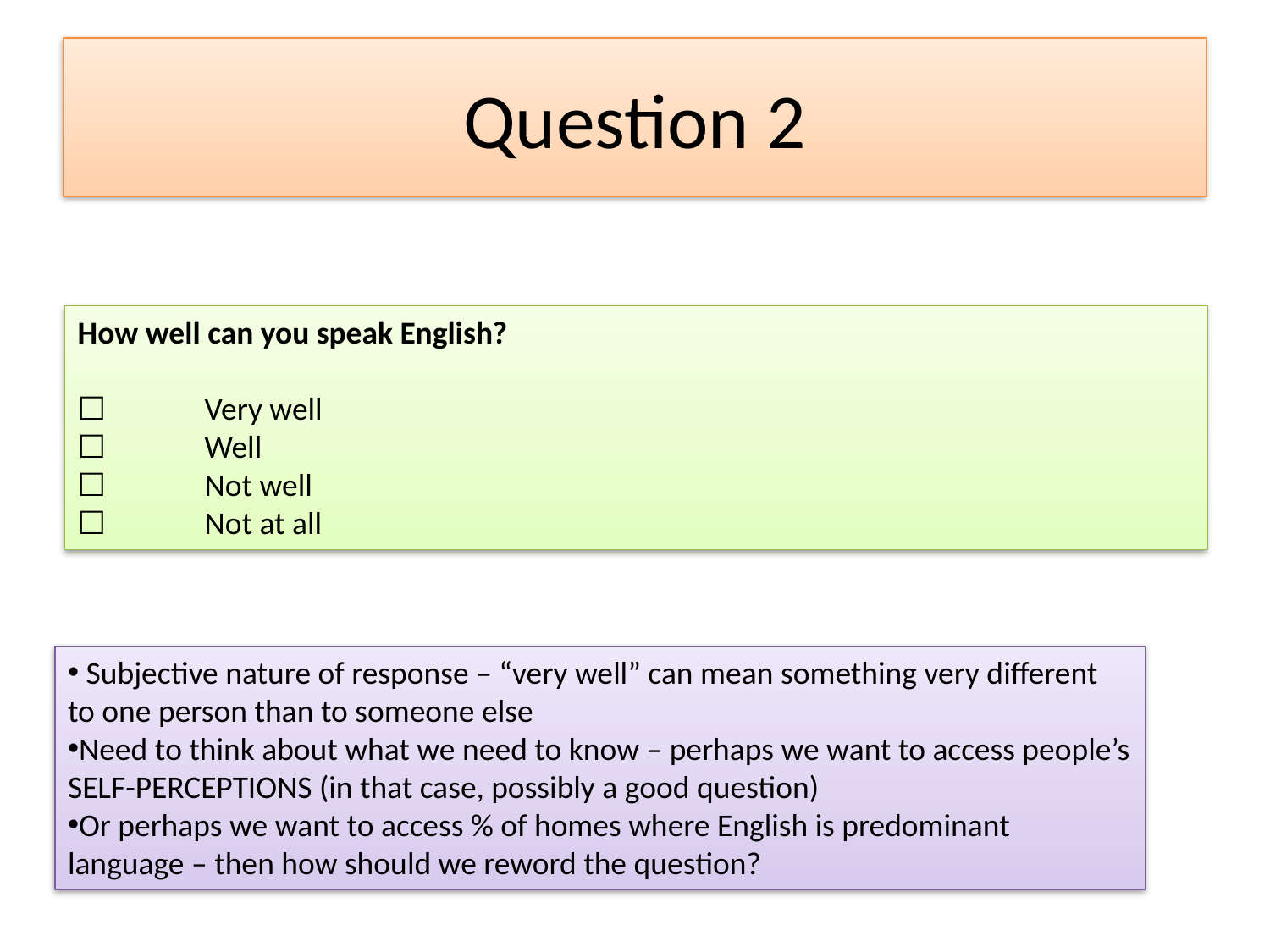

# Question 2
How well can you speak English?

☐	Very well
☐	Well
☐	Not well
☐	Not at all
 Subjective nature of response – “very well” can mean something very different to one person than to someone else
Need to think about what we need to know – perhaps we want to access people’s SELF-PERCEPTIONS (in that case, possibly a good question)
Or perhaps we want to access % of homes where English is predominant language – then how should we reword the question?